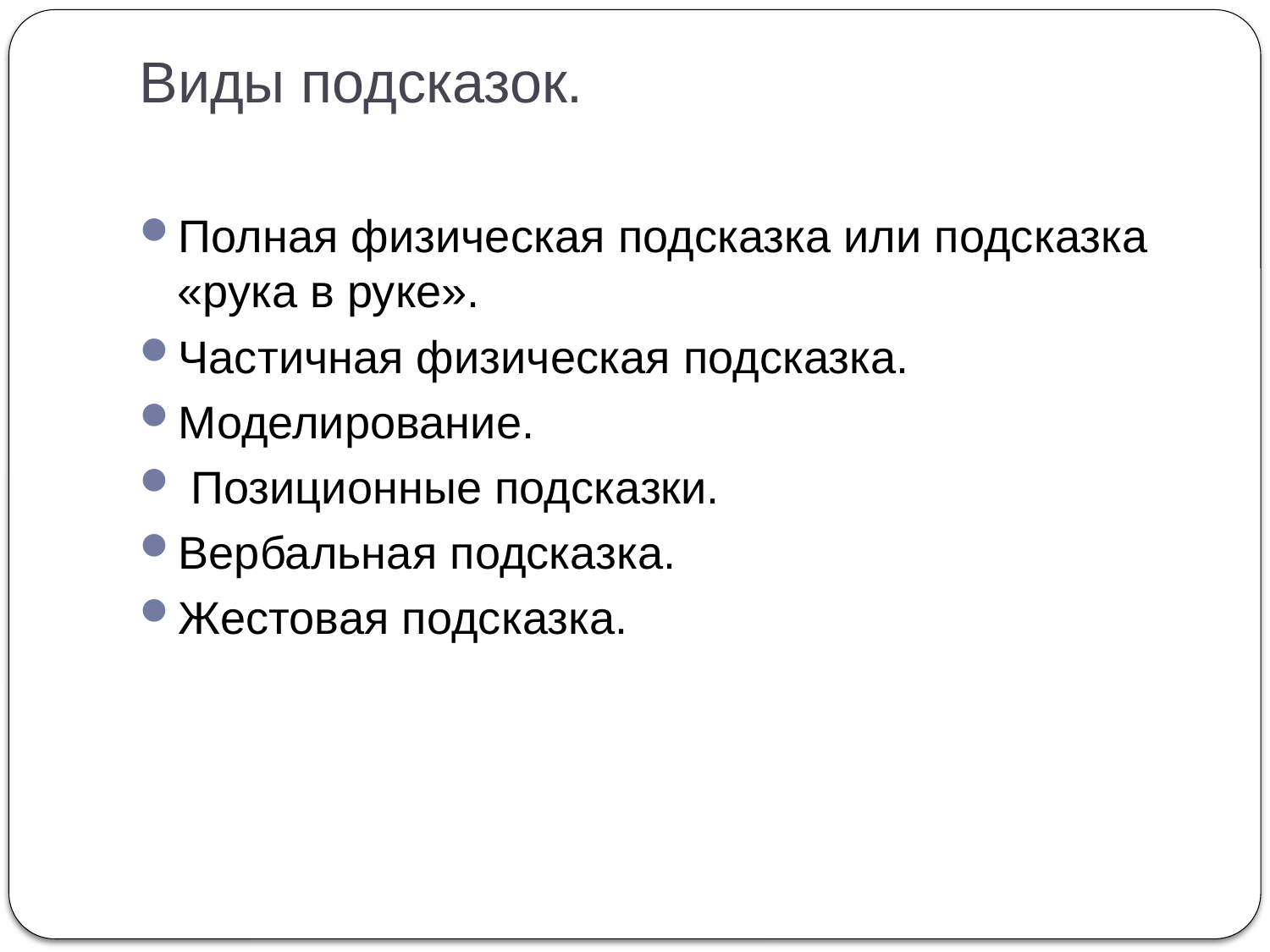

# Виды подсказок.
Полная физическая подсказка или подсказка «рука в руке».
Частичная физическая подсказка.
Моделирование.
 Позиционные подсказки.
Вербальная подсказка.
Жестовая подсказка.